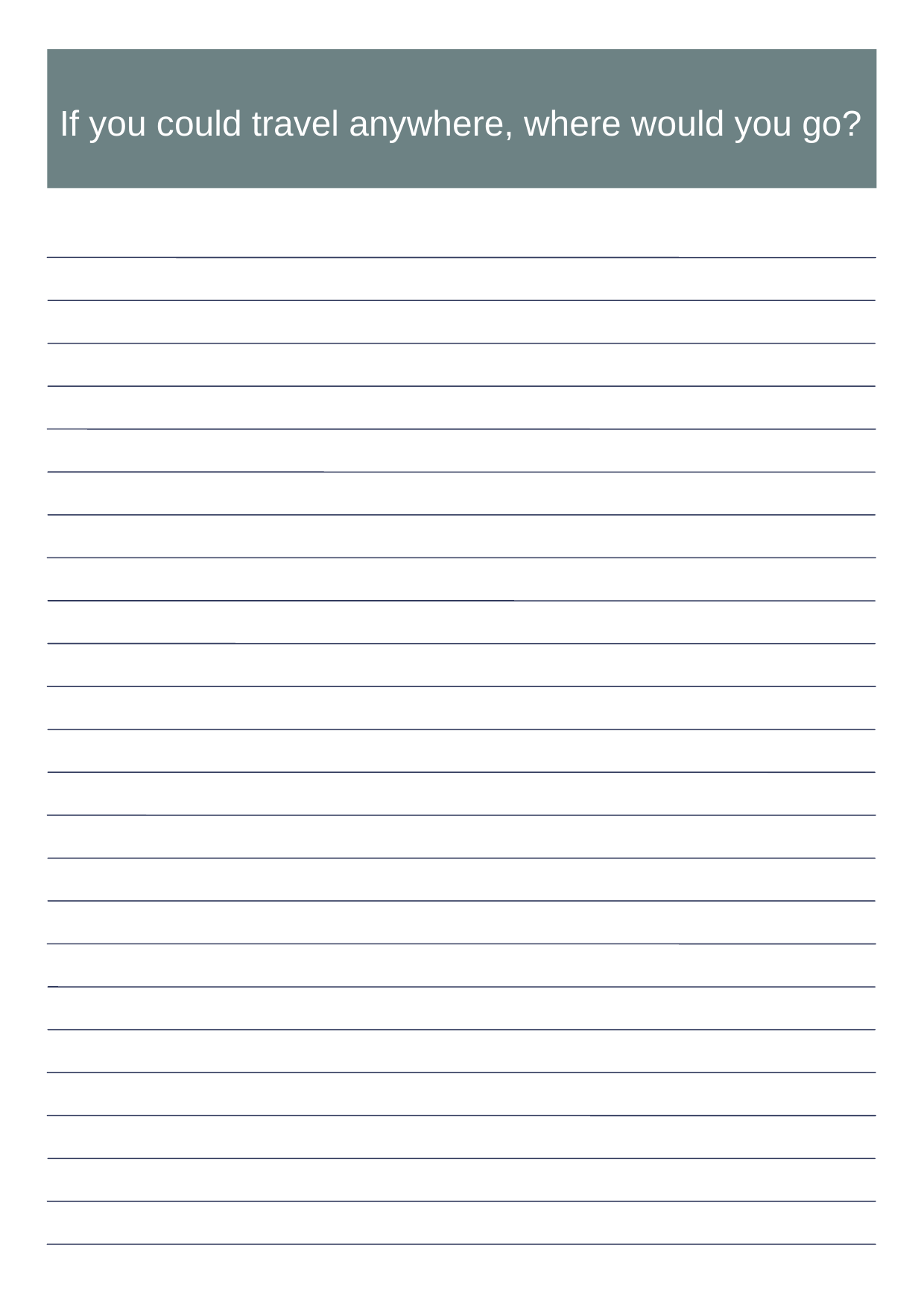

If you could travel anywhere, where would you go?